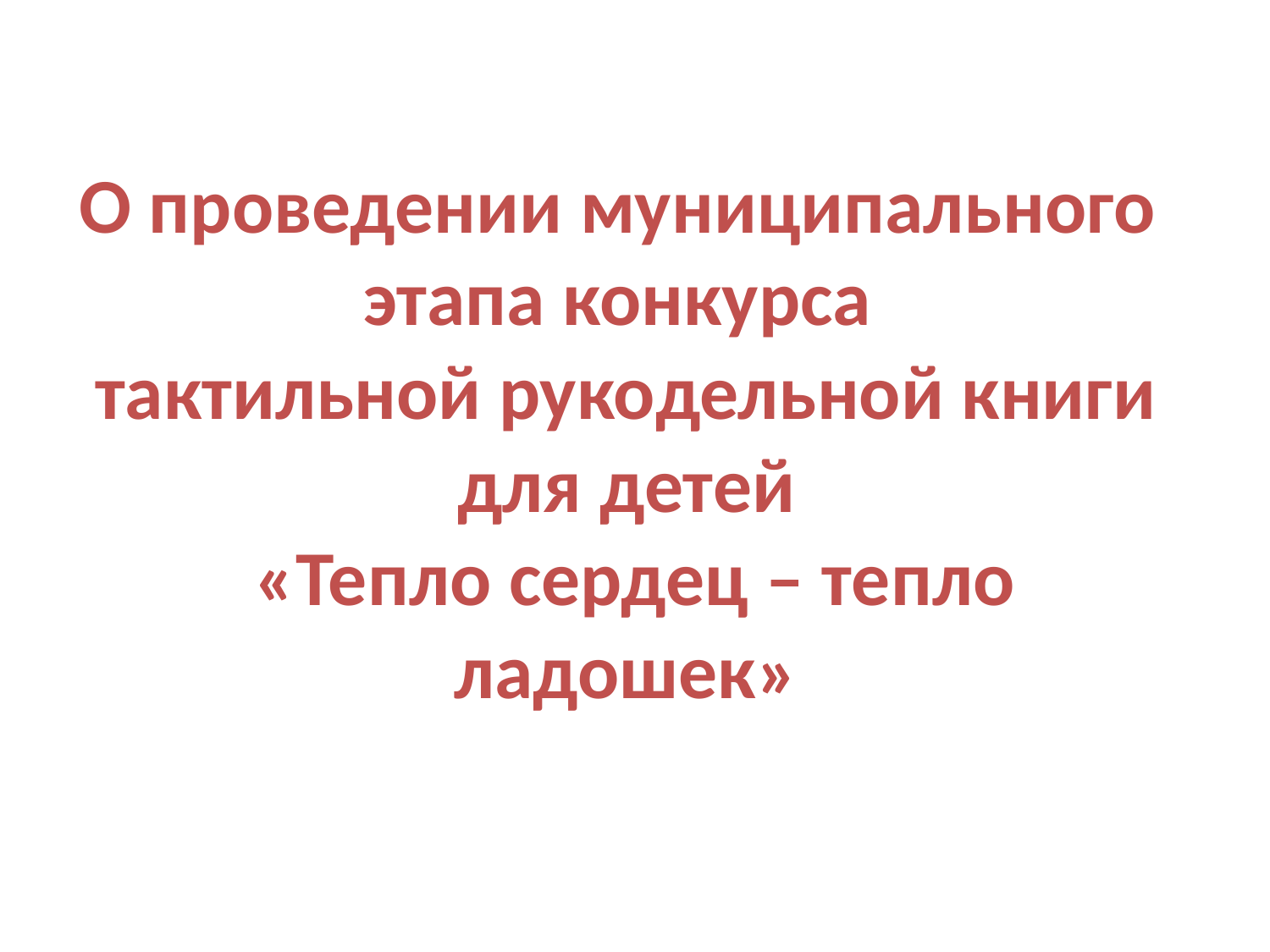

# О проведении муниципального  этапа конкурса тактильной рукодельной книги для детей «Тепло сердец – тепло ладошек»